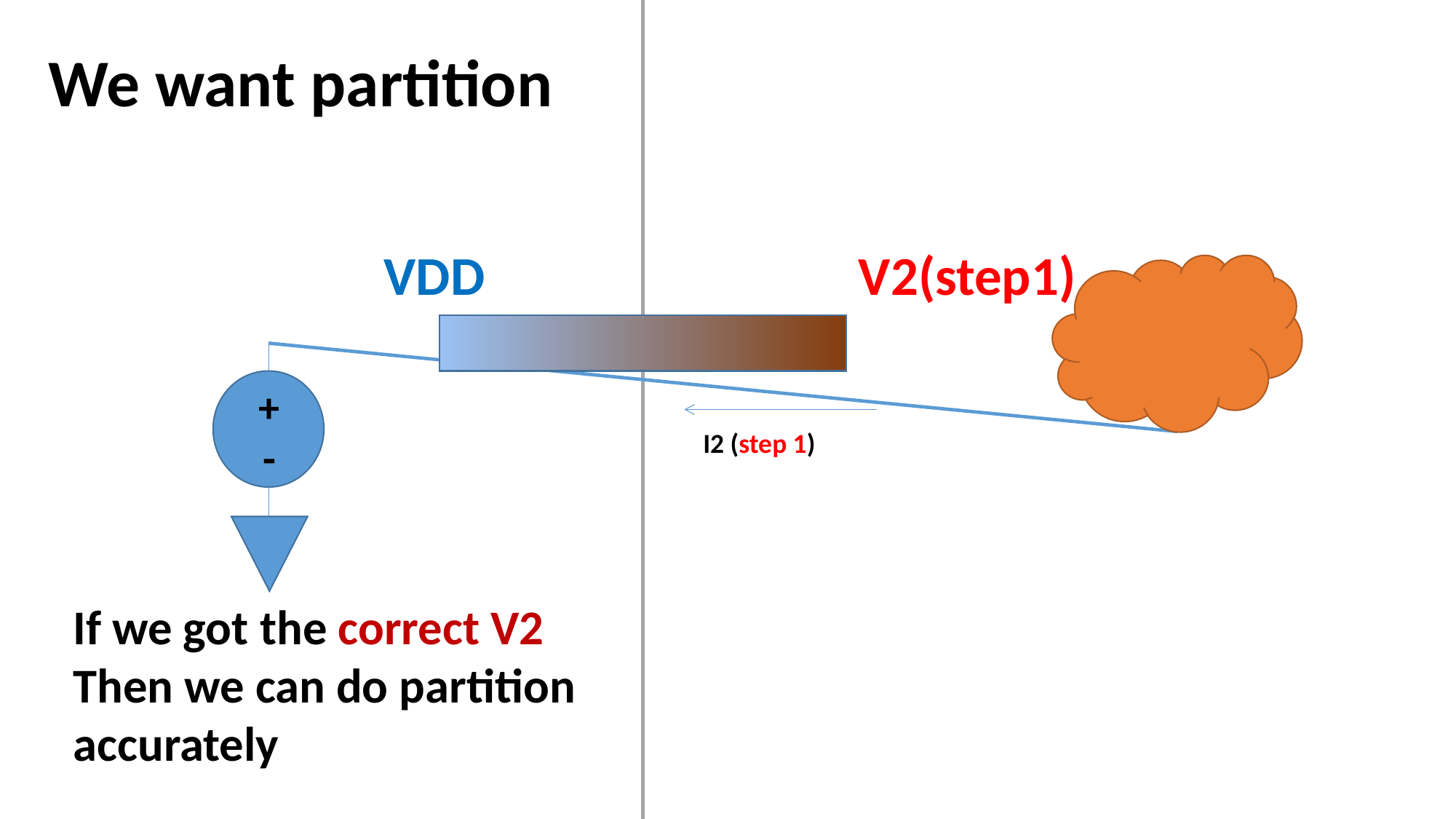

We want partition
VDD
V2(step1)

+
-
I2 (step 1)

If we got the correct V2
Then we can do partition
accurately